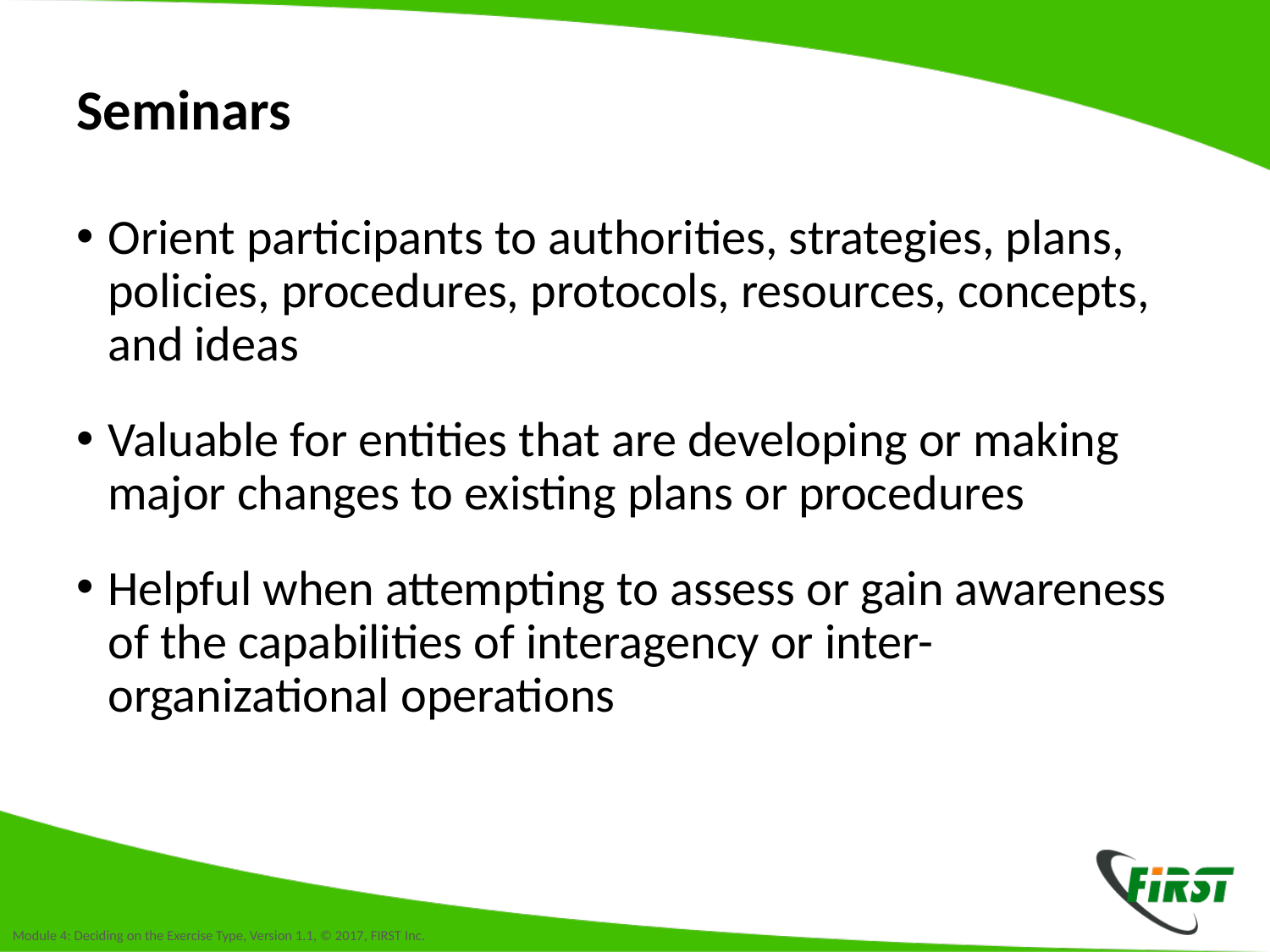

# Seminars
Orient participants to authorities, strategies, plans, policies, procedures, protocols, resources, concepts, and ideas
Valuable for entities that are developing or making major changes to existing plans or procedures
Helpful when attempting to assess or gain awareness of the capabilities of interagency or inter-organizational operations